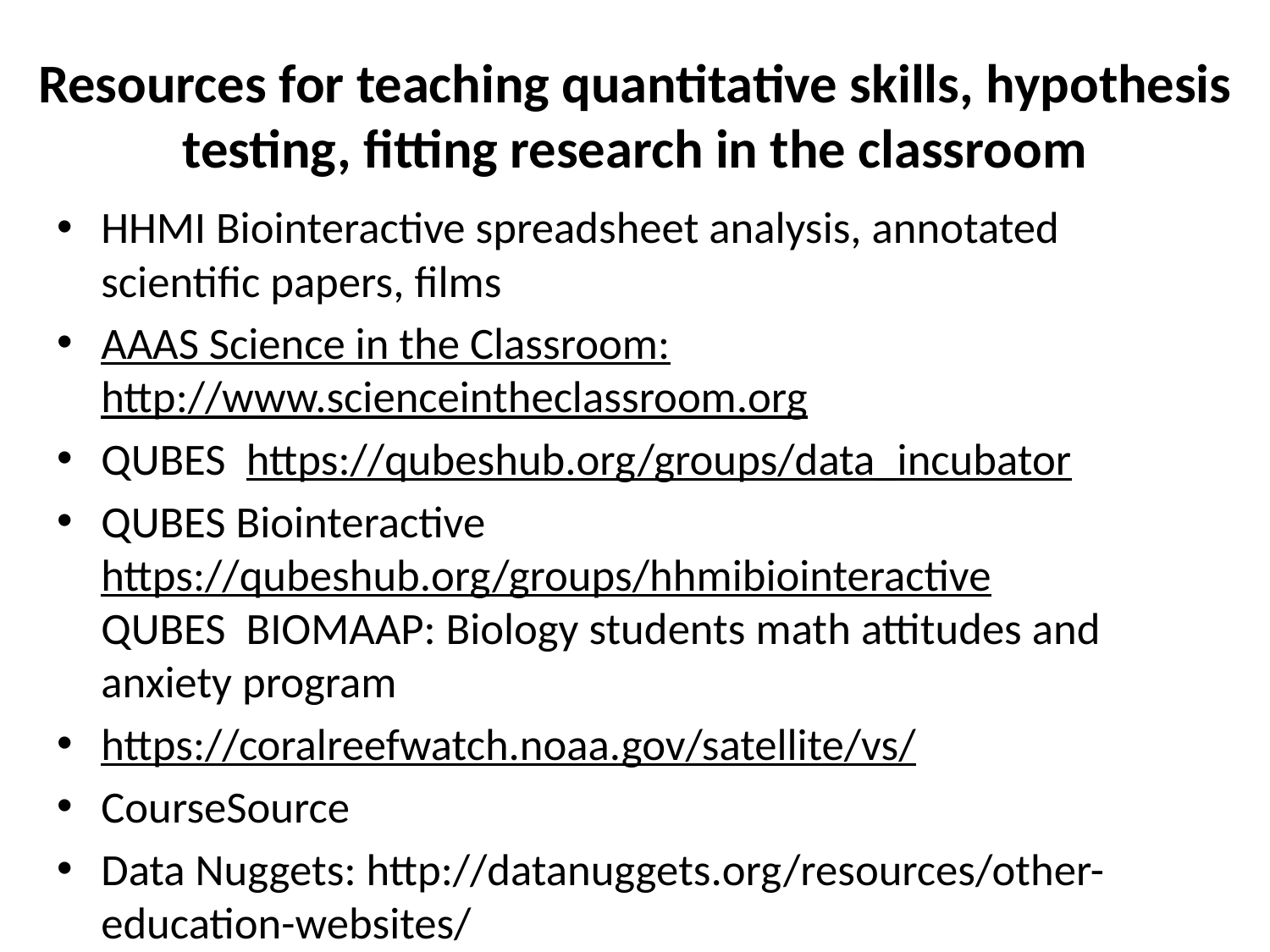

# Resources for teaching quantitative skills, hypothesis testing, fitting research in the classroom
HHMI Biointeractive spreadsheet analysis, annotated scientific papers, films
AAAS Science in the Classroom: http://www.scienceintheclassroom.org
QUBES  https://qubeshub.org/groups/data_incubator
QUBES Biointeractive  https://qubeshub.org/groups/hhmibiointeractive
QUBES  BIOMAAP: Biology students math attitudes and anxiety program
https://coralreefwatch.noaa.gov/satellite/vs/
CourseSource
Data Nuggets: http://datanuggets.org/resources/other-education-websites/